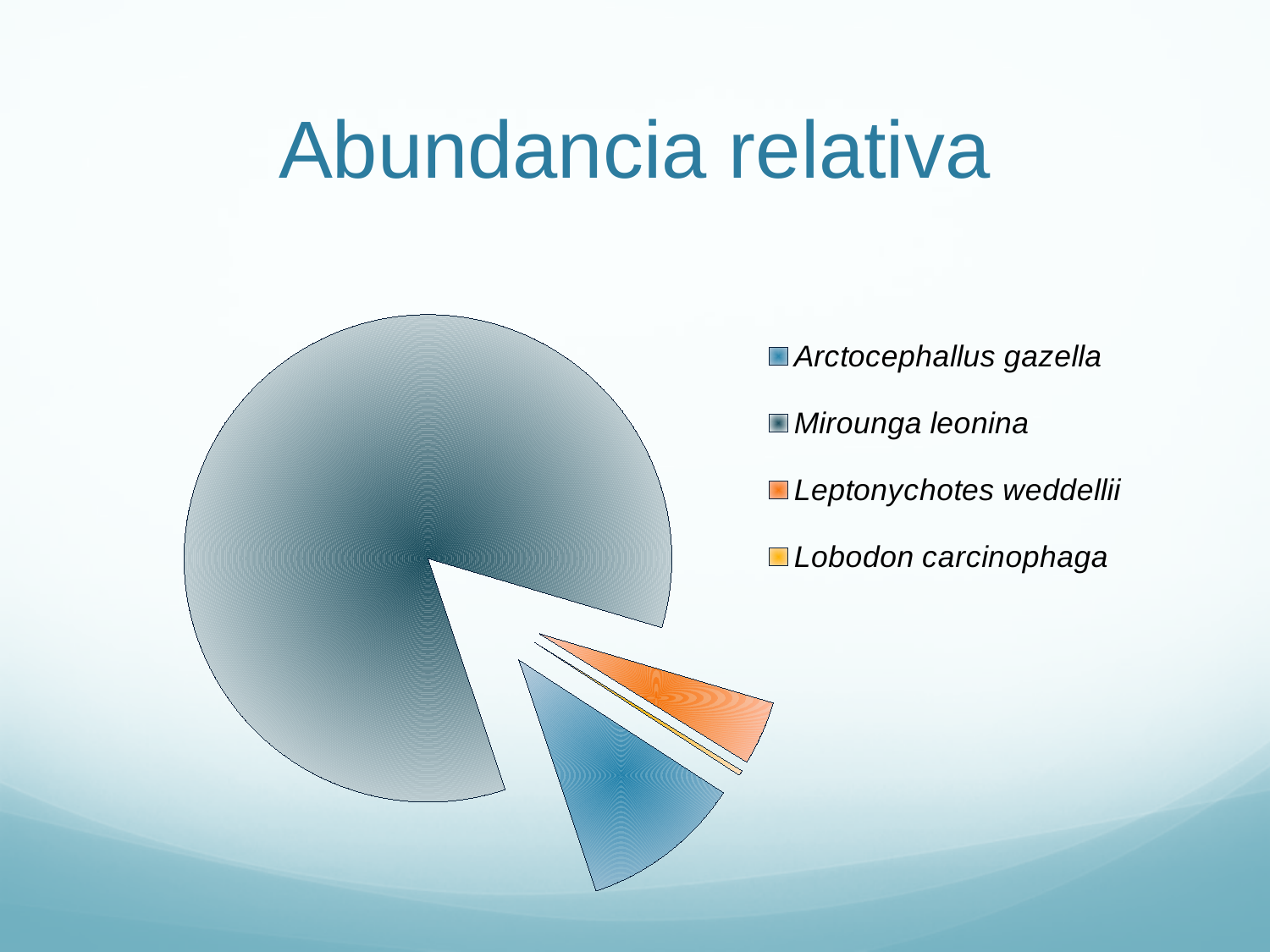

# Abundancia relativa

### Chart

| Category |  |
|---|---|
| Arctocephallus gazella | 63.0 |
| Mirounga leonina | 499.0 |
| Leptonychotes weddellii | 25.0 |
| Lobodon carcinophaga | 2.0 |